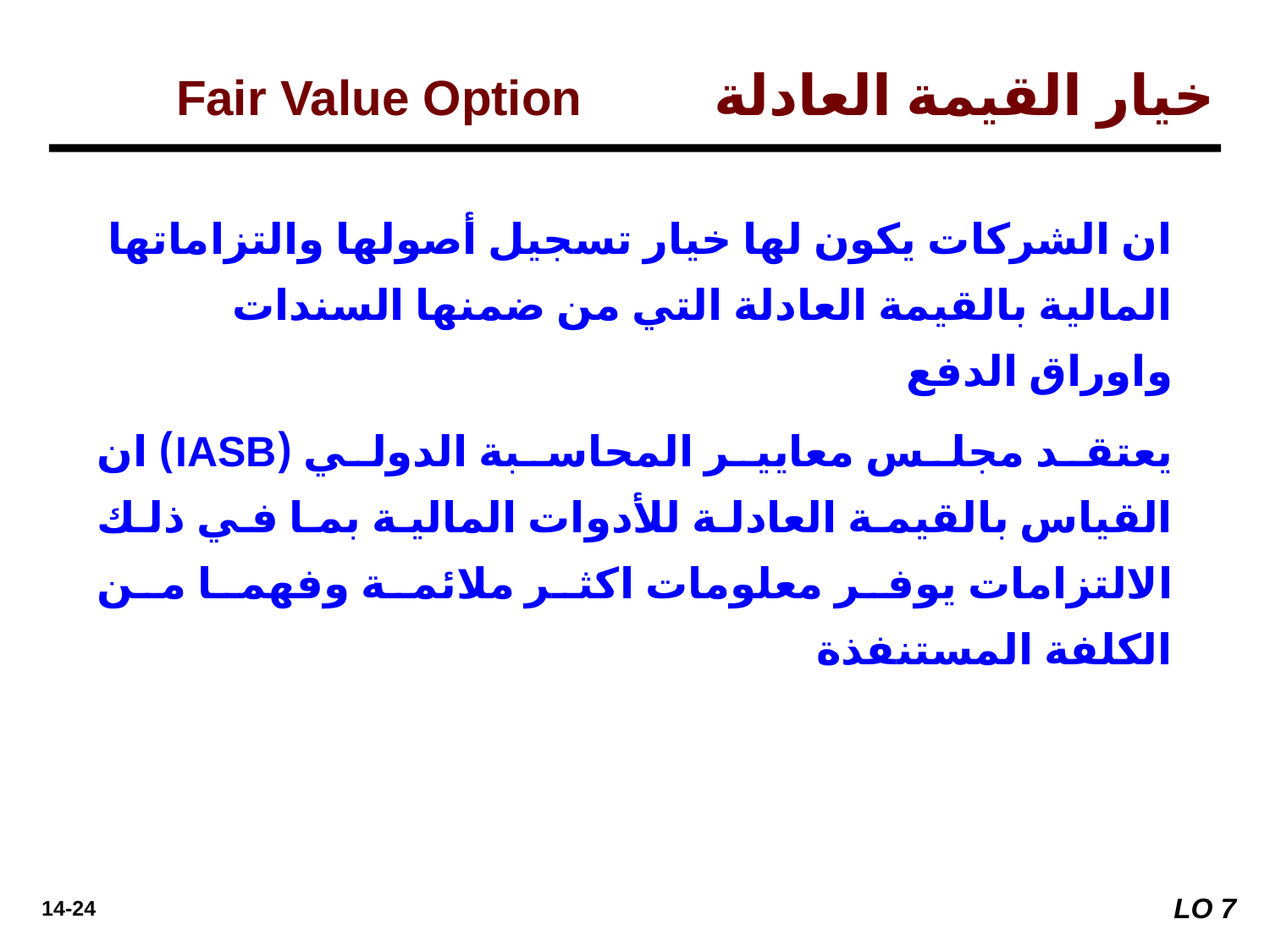

خيار القيمة العادلة         Fair Value Option

ان الشركات يكون لها خيار تسجيل أصولها والتزاماتها المالية بالقيمة العادلة التي من ضمنها السندات واوراق الدفع
يعتقد مجلس معايير المحاسبة الدولي (IASB) ان القياس بالقيمة العادلة للأدوات المالية بما في ذلك الالتزامات يوفر معلومات اكثر ملائمة وفهما من الكلفة المستنفذة
LO 7